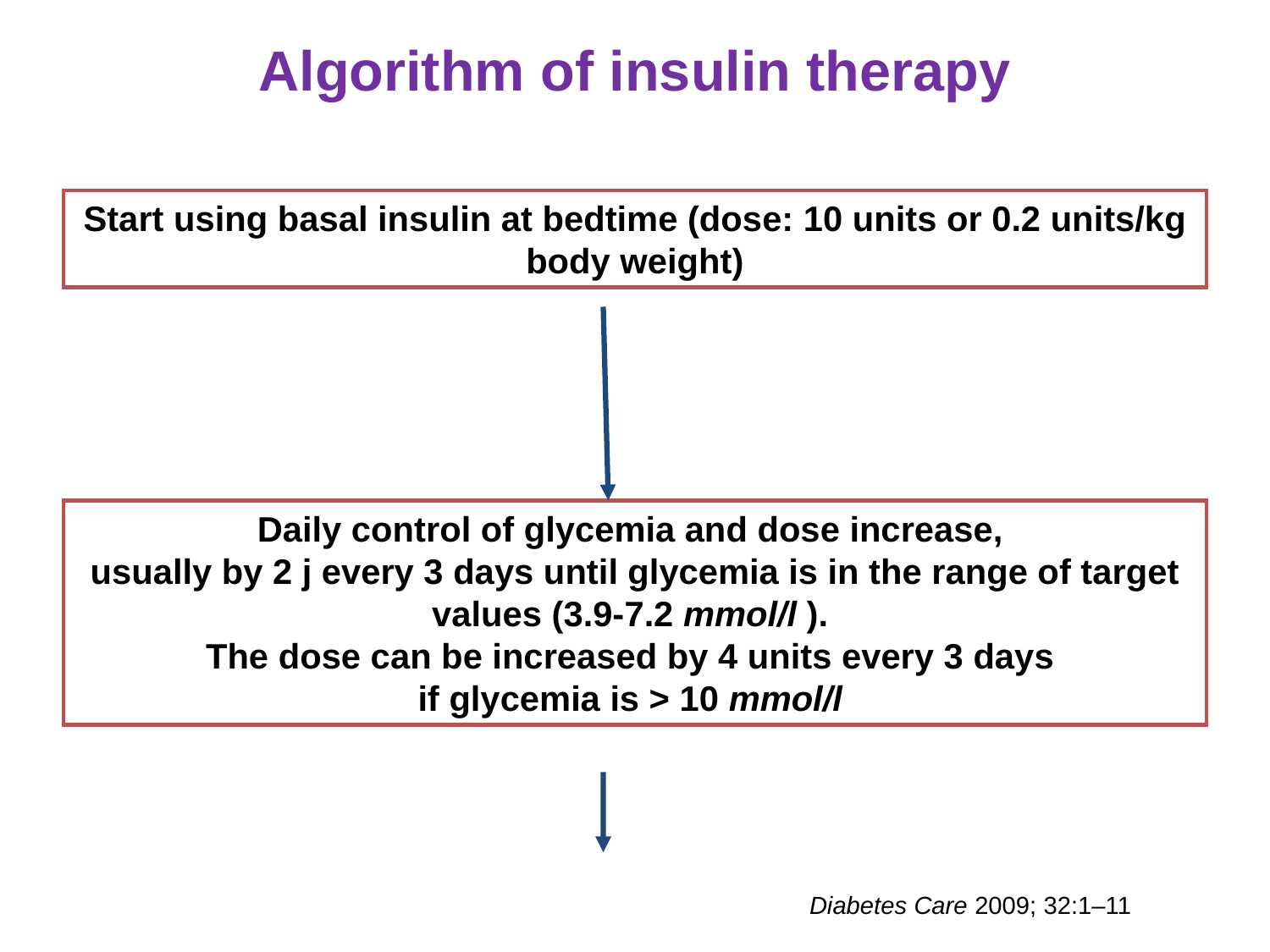

# Algorithm of insulin therapy
Start using basal insulin at bedtime (dose: 10 units or 0.2 units/kg body weight)

Daily control of glycemia and dose increase,
usually by 2 j every 3 days until glycemia is in the range of target values (3.9-7.2 mmol/l ).
The dose can be increased by 4 units every 3 days
if glycemia is > 10 mmol/l

Diabetes Care 2009; 32:1–11